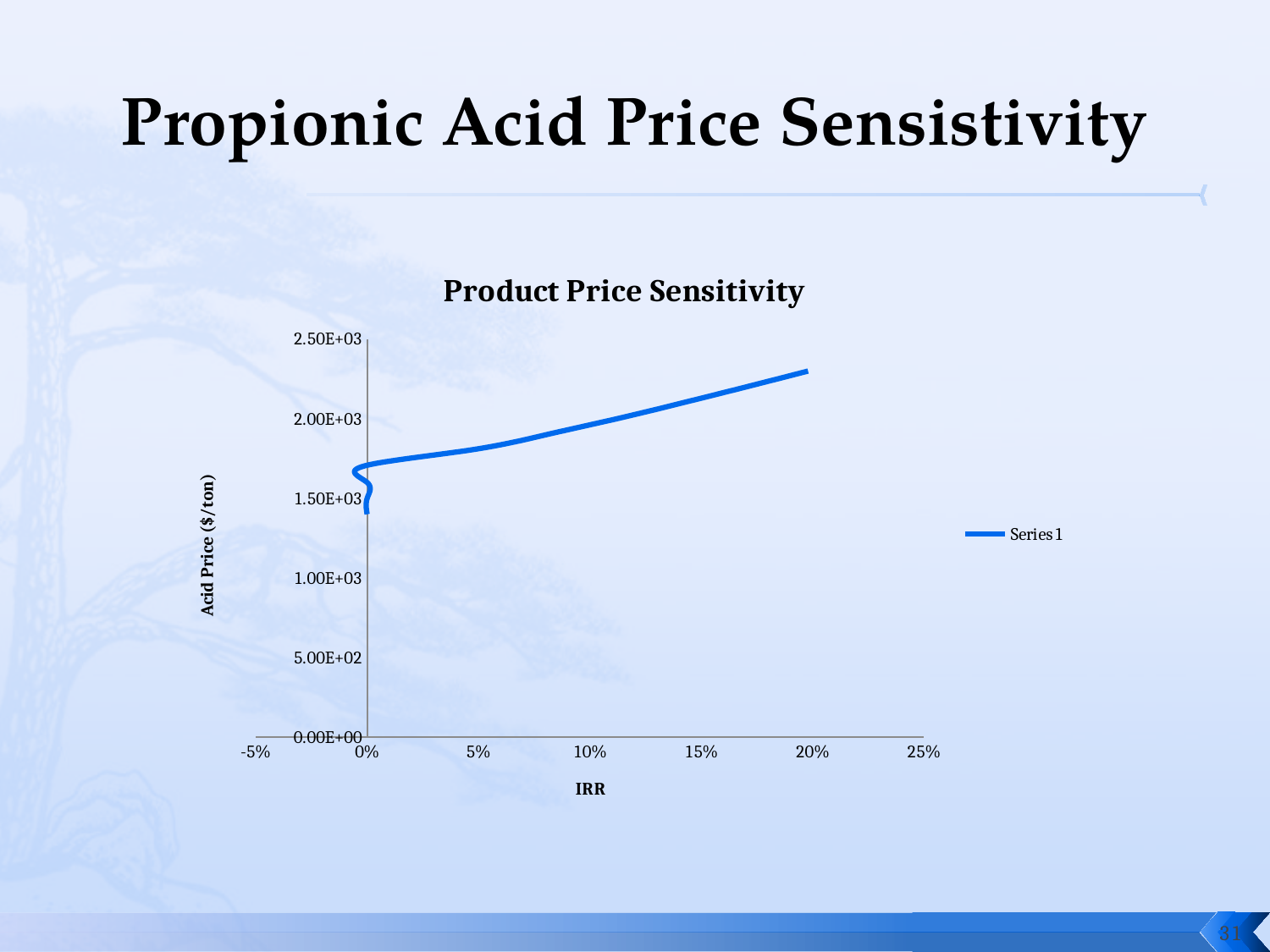

# Propionic Acid Price Sensistivity

### Chart: Product Price Sensitivity

| Category |  |
|---|---|
31